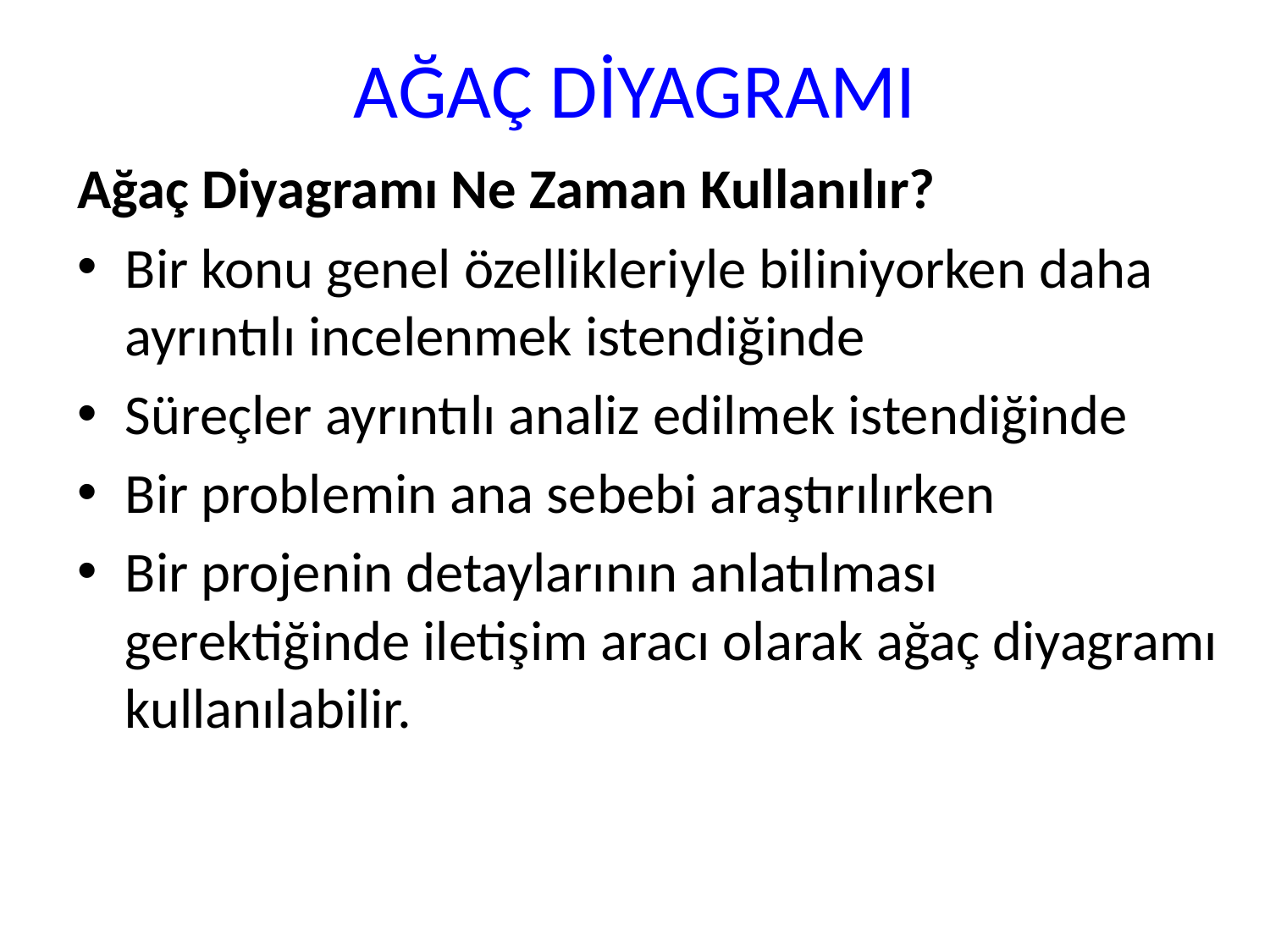

# AĞAÇ DİYAGRAMI
Ağaç Diyagramı Ne Zaman Kullanılır?
Bir konu genel özellikleriyle biliniyorken daha ayrıntılı incelenmek istendiğinde
Süreçler ayrıntılı analiz edilmek istendiğinde
Bir problemin ana sebebi araştırılırken
Bir projenin detaylarının anlatılması gerektiğinde iletişim aracı olarak ağaç diyagramı kullanılabilir.